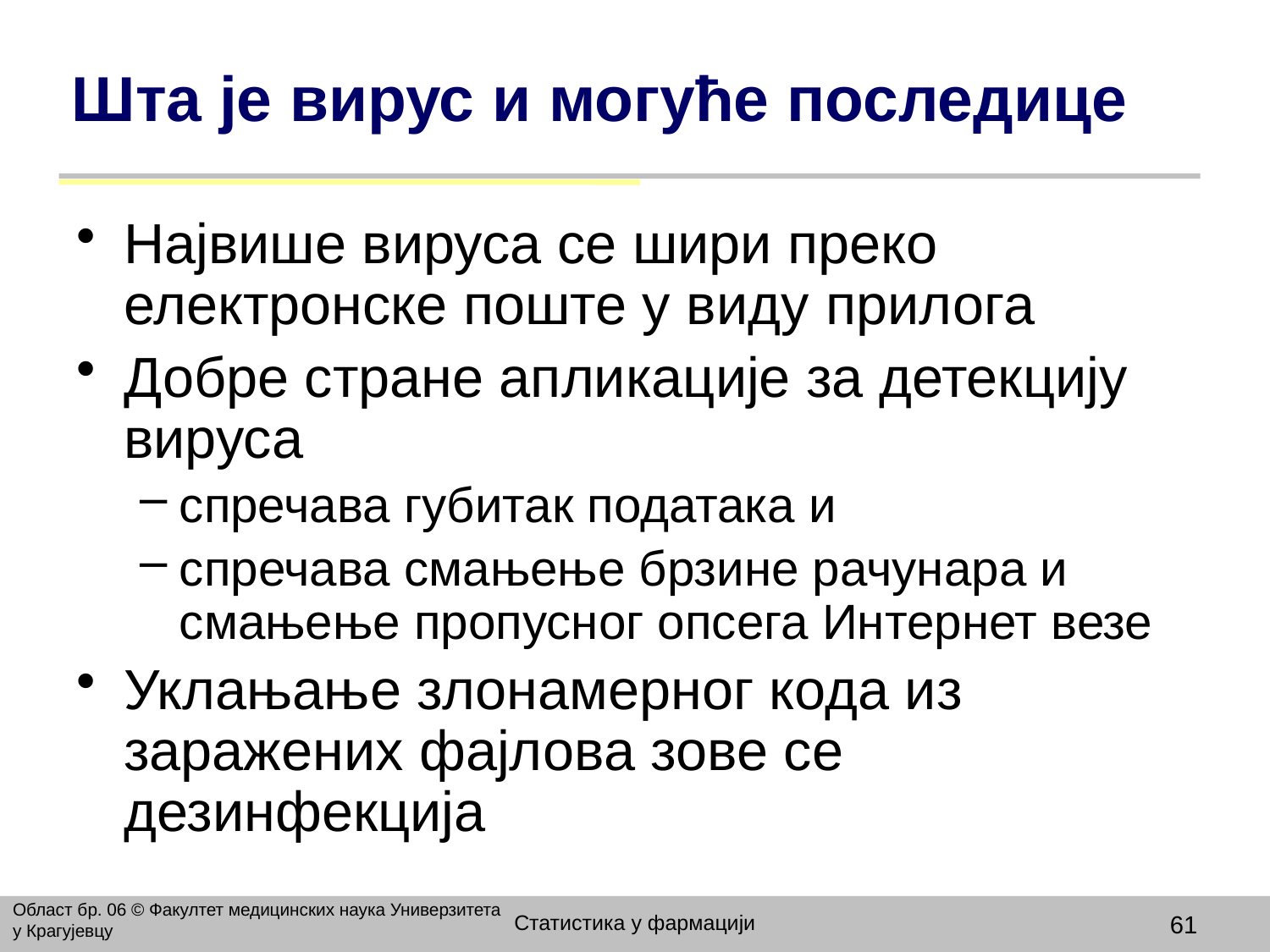

# Шта је вирус и могуће последице
Највише вируса се шири преко електронске поште у виду прилога
Добре стране апликације за детекцију вируса
спречава губитак података и
спречава смањење брзине рачунара и смањење пропусног опсега Интернет везе
Уклањање злонамерног кода из заражених фајлова зове се дезинфекција
Област бр. 06 © Факултет медицинских наука Универзитета у Крагујевцу
Статистика у фармацији
61